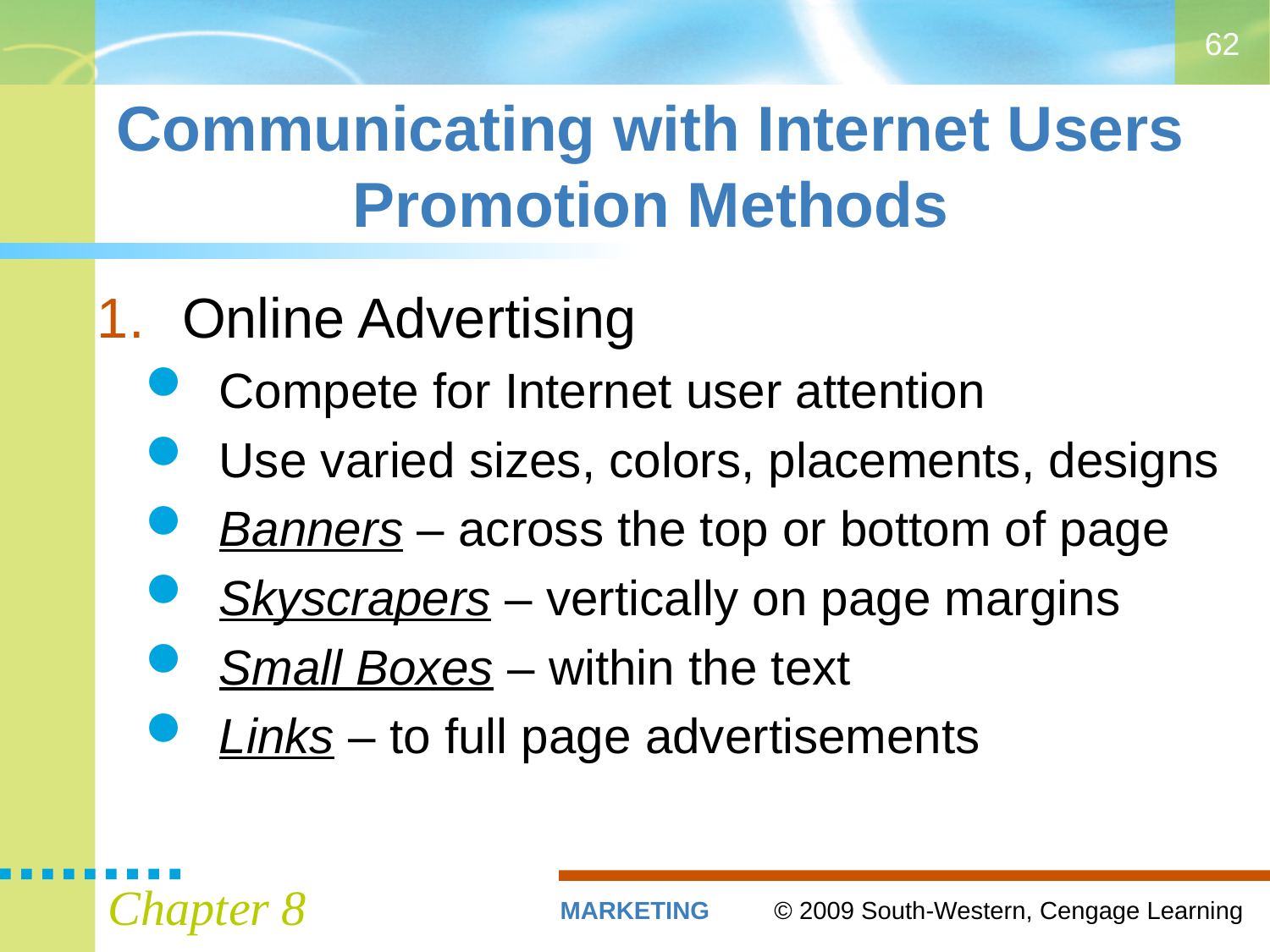

62
# Communicating with Internet Users Promotion Methods
Online Advertising
Compete for Internet user attention
Use varied sizes, colors, placements, designs
Banners – across the top or bottom of page
Skyscrapers – vertically on page margins
Small Boxes – within the text
Links – to full page advertisements
Chapter 8